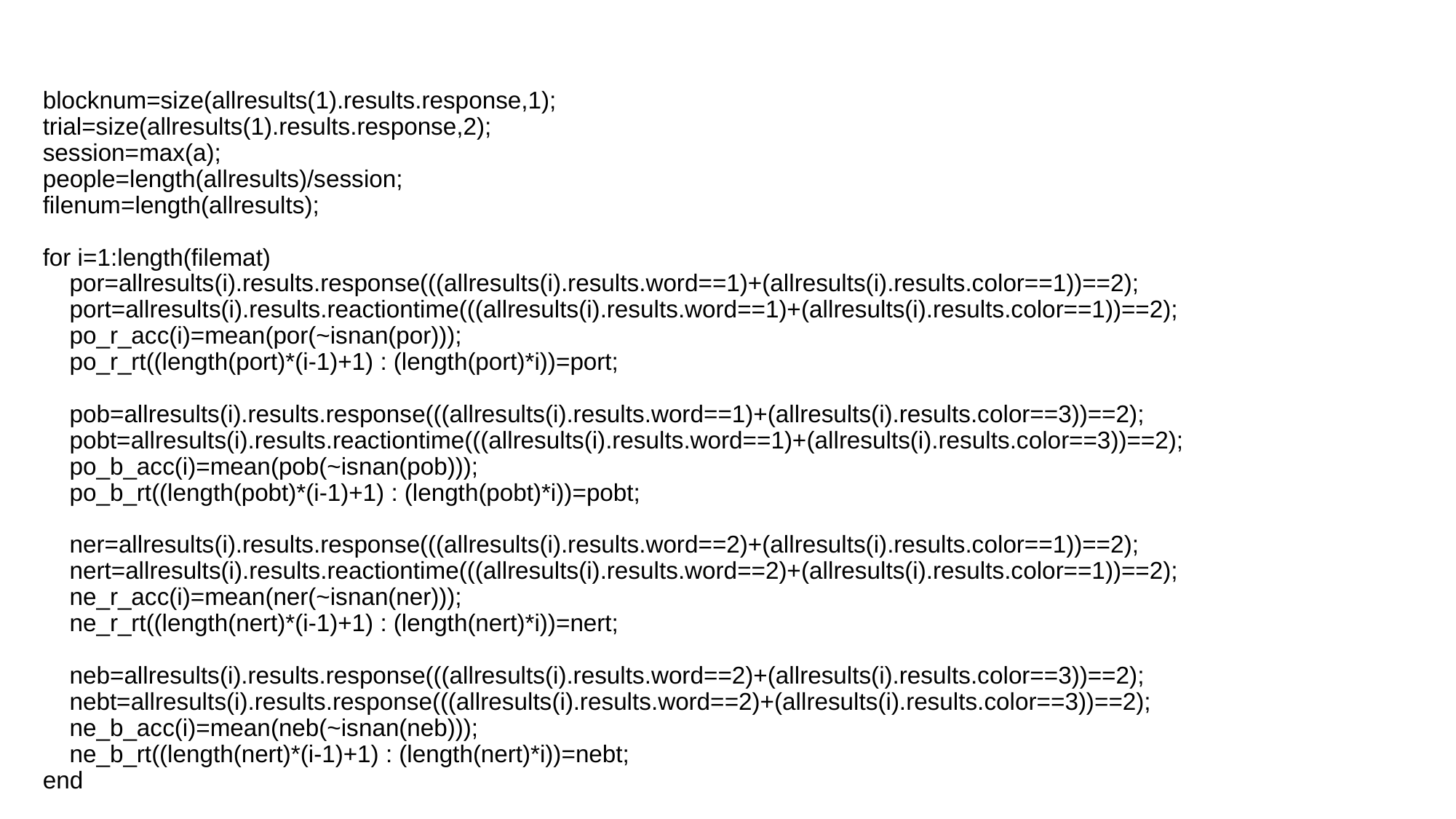

# blocknum=size(allresults(1).results.response,1); trial=size(allresults(1).results.response,2); session=max(a); people=length(allresults)/session; filenum=length(allresults); for i=1:length(filemat) por=allresults(i).results.response(((allresults(i).results.word==1)+(allresults(i).results.color==1))==2); port=allresults(i).results.reactiontime(((allresults(i).results.word==1)+(allresults(i).results.color==1))==2); po_r_acc(i)=mean(por(~isnan(por))); po_r_rt((length(port)*(i-1)+1) : (length(port)*i))=port; pob=allresults(i).results.response(((allresults(i).results.word==1)+(allresults(i).results.color==3))==2); pobt=allresults(i).results.reactiontime(((allresults(i).results.word==1)+(allresults(i).results.color==3))==2); po_b_acc(i)=mean(pob(~isnan(pob))); po_b_rt((length(pobt)*(i-1)+1) : (length(pobt)*i))=pobt; ner=allresults(i).results.response(((allresults(i).results.word==2)+(allresults(i).results.color==1))==2); nert=allresults(i).results.reactiontime(((allresults(i).results.word==2)+(allresults(i).results.color==1))==2); ne_r_acc(i)=mean(ner(~isnan(ner))); ne_r_rt((length(nert)*(i-1)+1) : (length(nert)*i))=nert; neb=allresults(i).results.response(((allresults(i).results.word==2)+(allresults(i).results.color==3))==2); nebt=allresults(i).results.response(((allresults(i).results.word==2)+(allresults(i).results.color==3))==2); ne_b_acc(i)=mean(neb(~isnan(neb))); ne_b_rt((length(nert)*(i-1)+1) : (length(nert)*i))=nebt; end